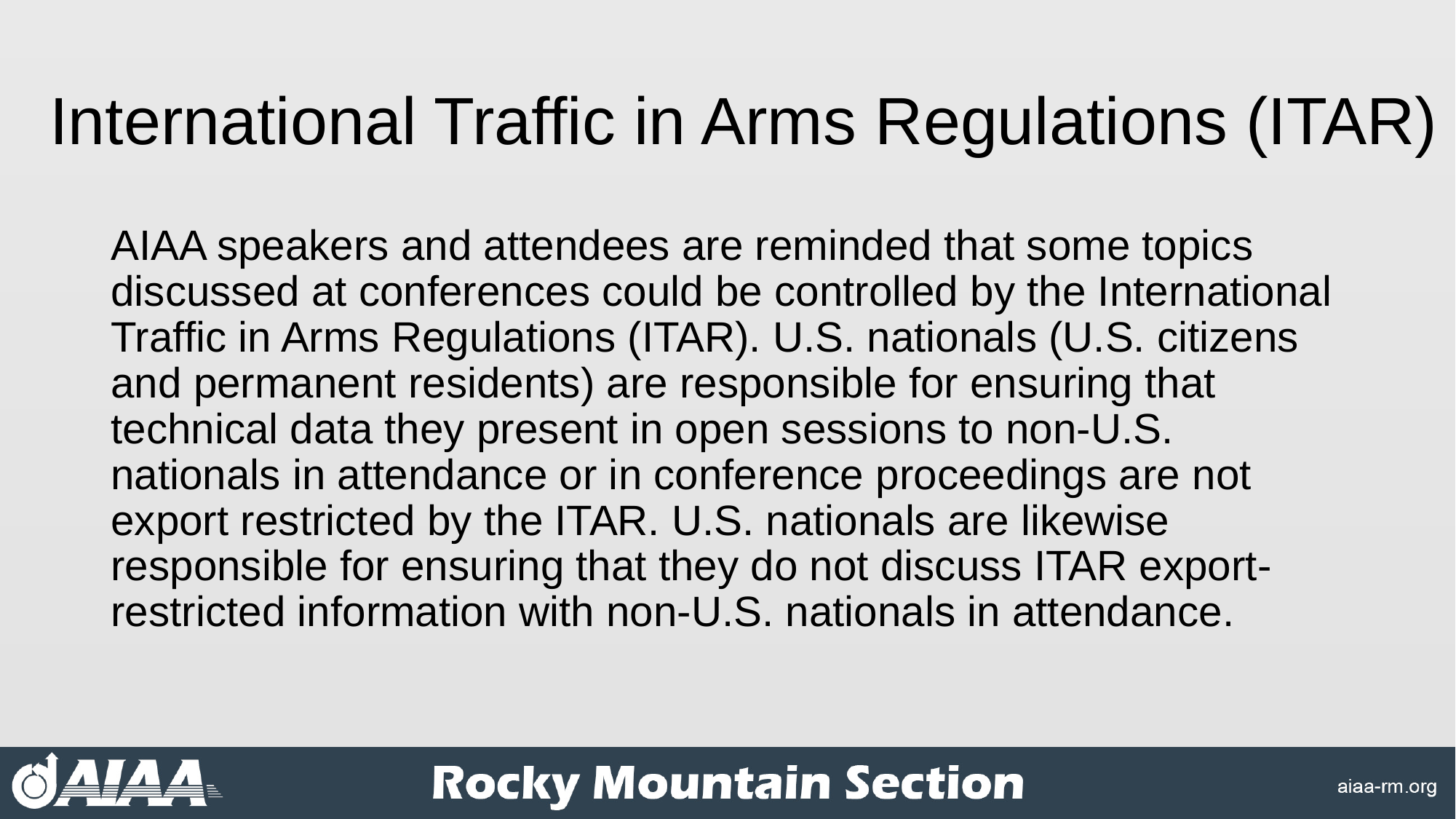

# International Traffic in Arms Regulations (ITAR)
AIAA speakers and attendees are reminded that some topics discussed at conferences could be controlled by the International Traffic in Arms Regulations (ITAR). U.S. nationals (U.S. citizens and permanent residents) are responsible for ensuring that technical data they present in open sessions to non-U.S. nationals in attendance or in conference proceedings are not export restricted by the ITAR. U.S. nationals are likewise responsible for ensuring that they do not discuss ITAR export-restricted information with non-U.S. nationals in attendance.